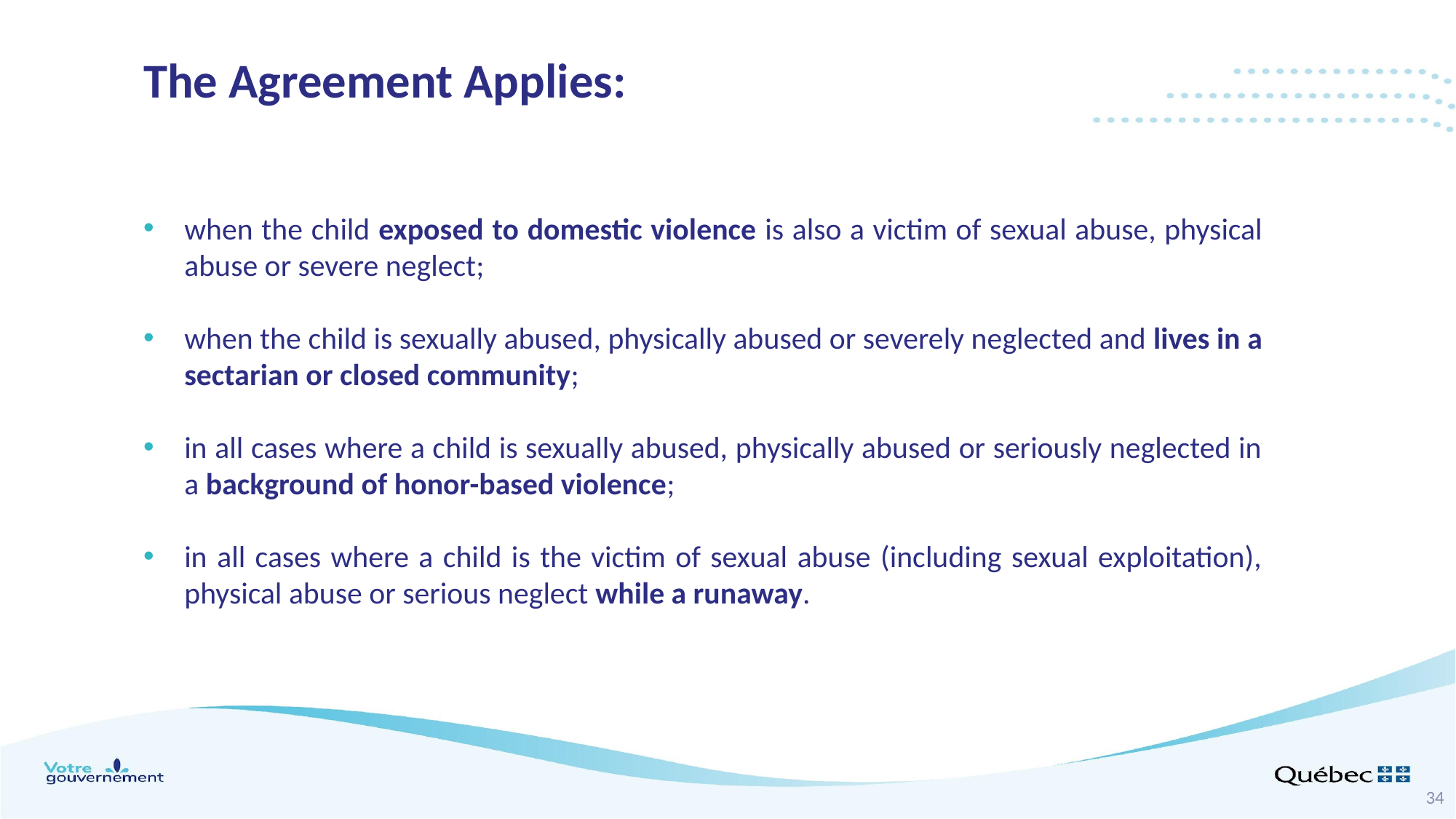

The Agreement Applies:

when the child exposed to domestic violence is also a victim of sexual abuse, physical abuse or severe neglect;

when the child is sexually abused, physically abused or severely neglected and lives in a sectarian or closed community;

in all cases where a child is sexually abused, physically abused or seriously neglected in a background of honor-based violence;

in all cases where a child is the victim of sexual abuse (including sexual exploitation), physical abuse or serious neglect while a runaway.

34